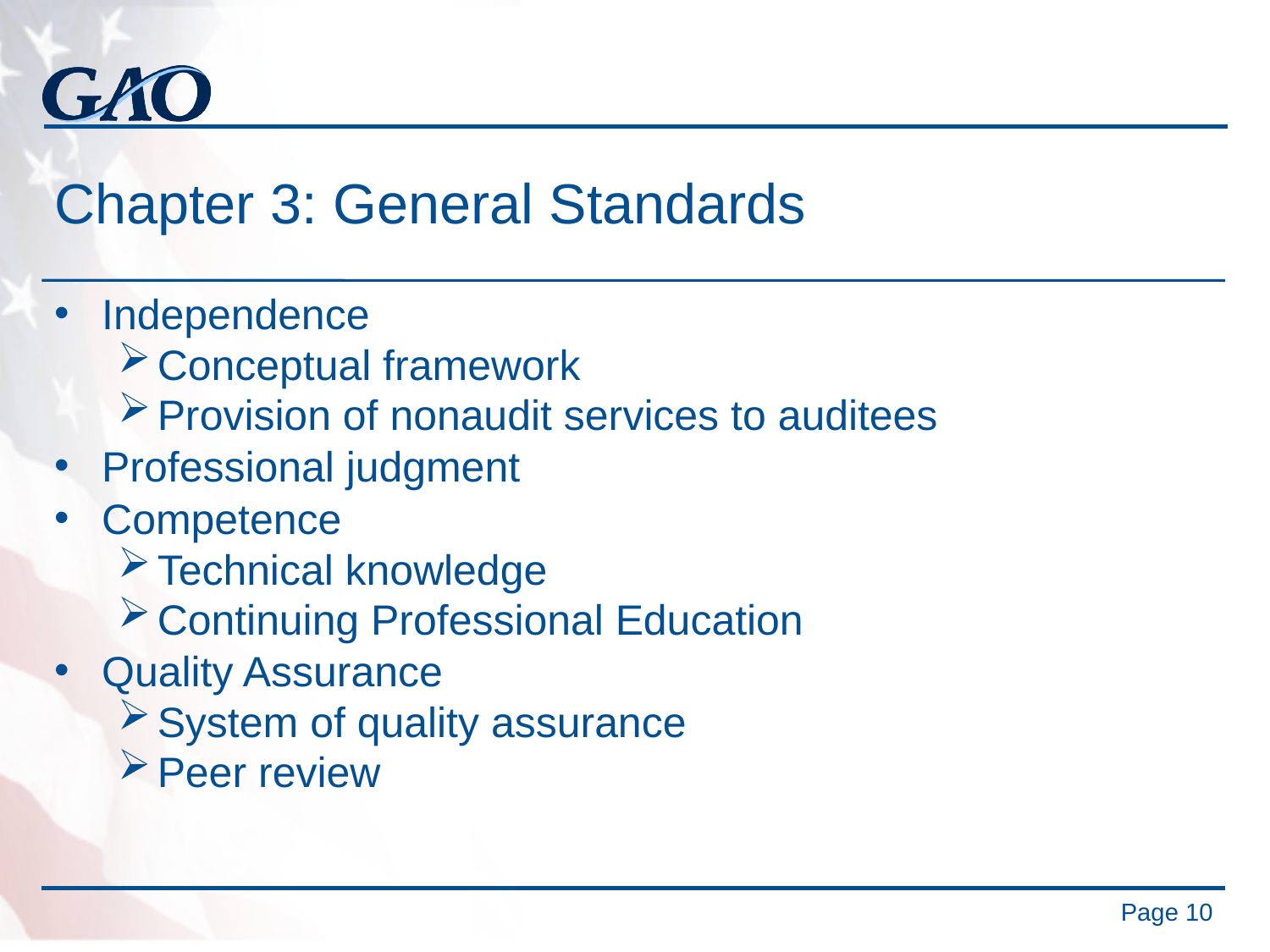

# Chapter 3: General Standards
Independence
Conceptual framework
Provision of nonaudit services to auditees
Professional judgment
Competence
Technical knowledge
Continuing Professional Education
Quality Assurance
System of quality assurance
Peer review

10